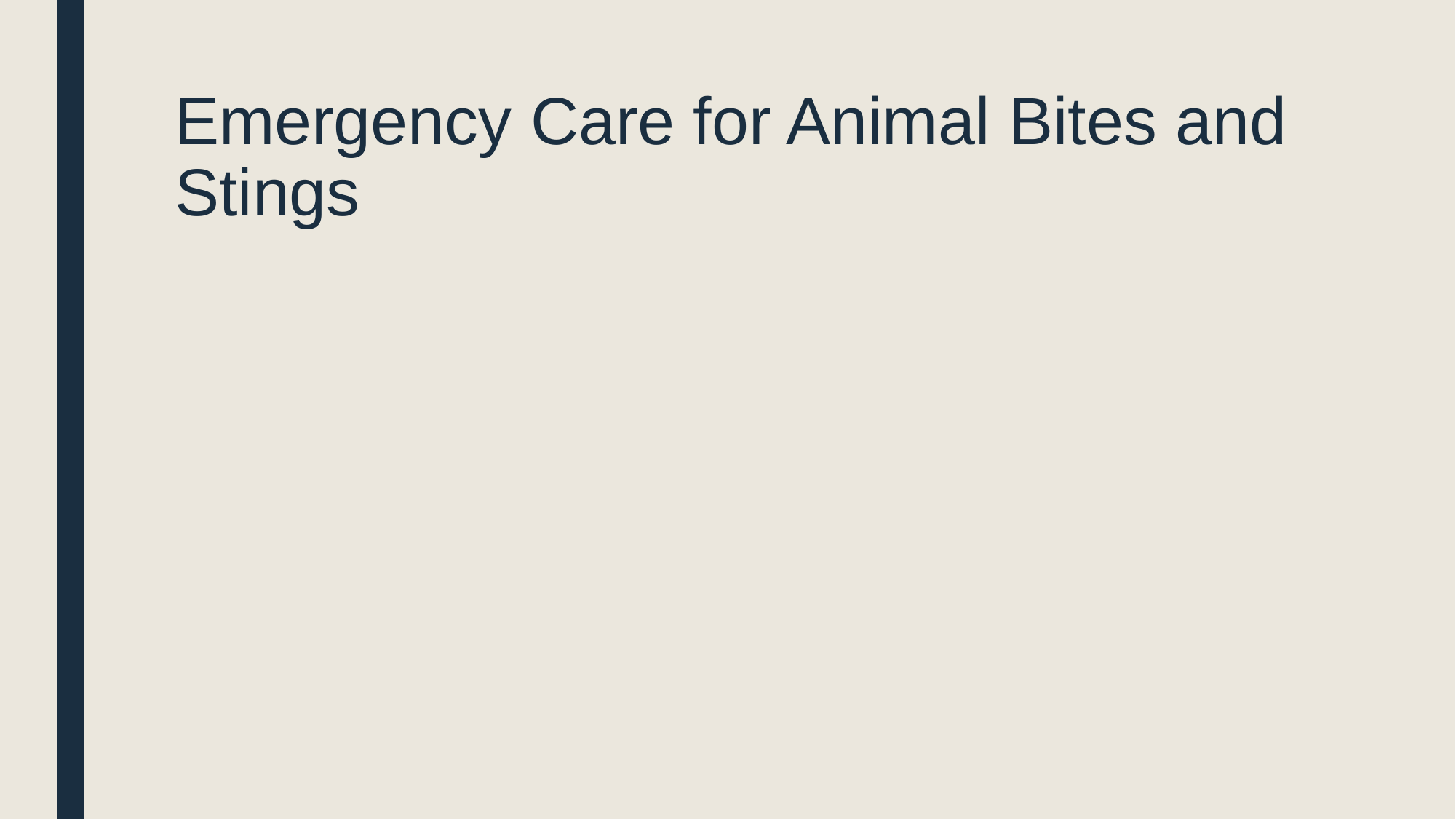

# Emergency Care for Animal Bites and Stings